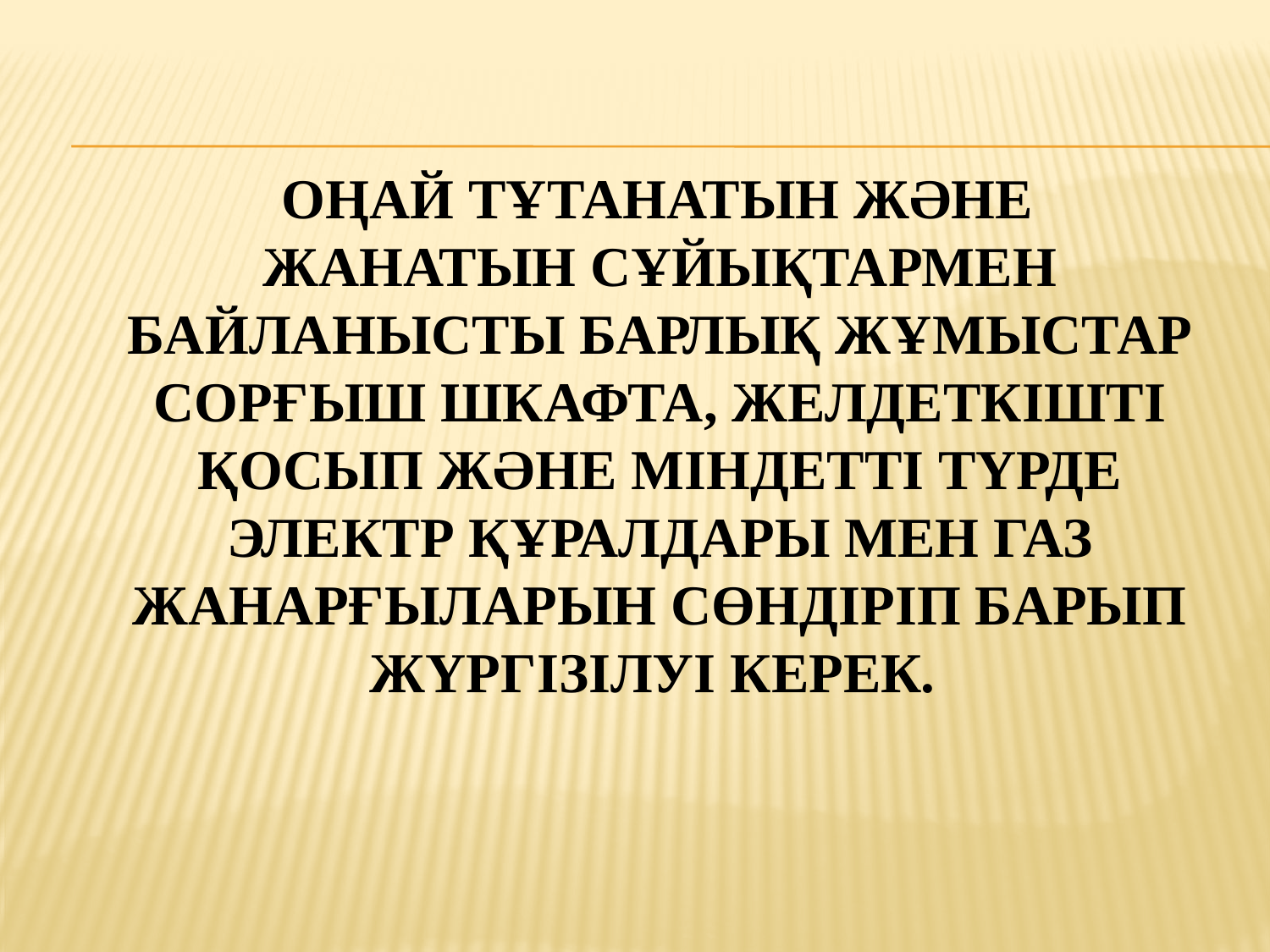

Оңай тұтанатын және жанатын сұйықтармен байланысты барлық жұмыстар сорғыш шкафта, желдеткішті қосып және міндетті түрде электр құралдары мен газ жанарғыларын сөндіріп барып жүргізілуі керек.